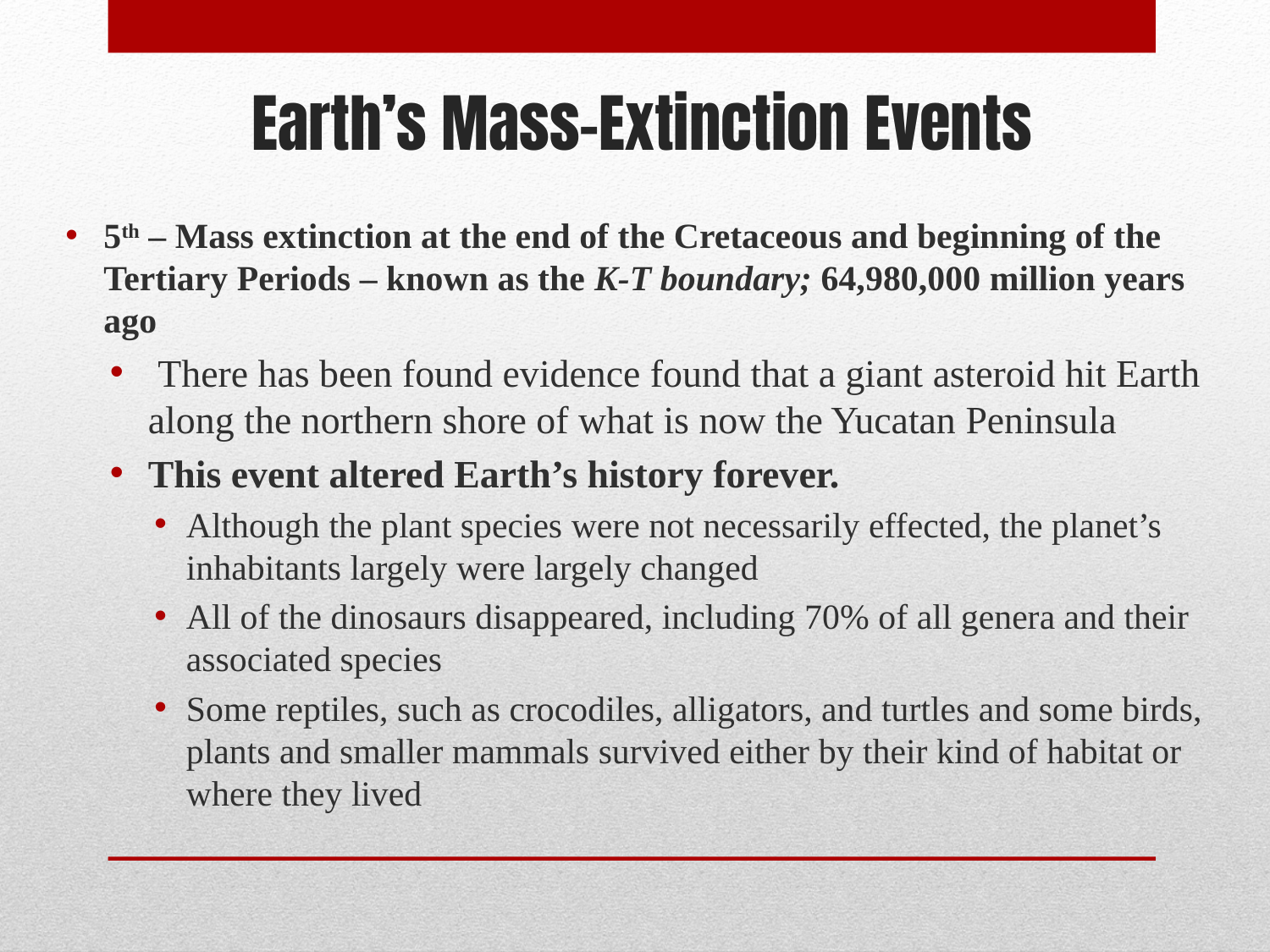

Earth’s Mass-Extinction Events
5th – Mass extinction at the end of the Cretaceous and beginning of the Tertiary Periods – known as the K-T boundary; 64,980,000 million years ago
 There has been found evidence found that a giant asteroid hit Earth along the northern shore of what is now the Yucatan Peninsula
This event altered Earth’s history forever.
Although the plant species were not necessarily effected, the planet’s inhabitants largely were largely changed
All of the dinosaurs disappeared, including 70% of all genera and their associated species
Some reptiles, such as crocodiles, alligators, and turtles and some birds, plants and smaller mammals survived either by their kind of habitat or where they lived